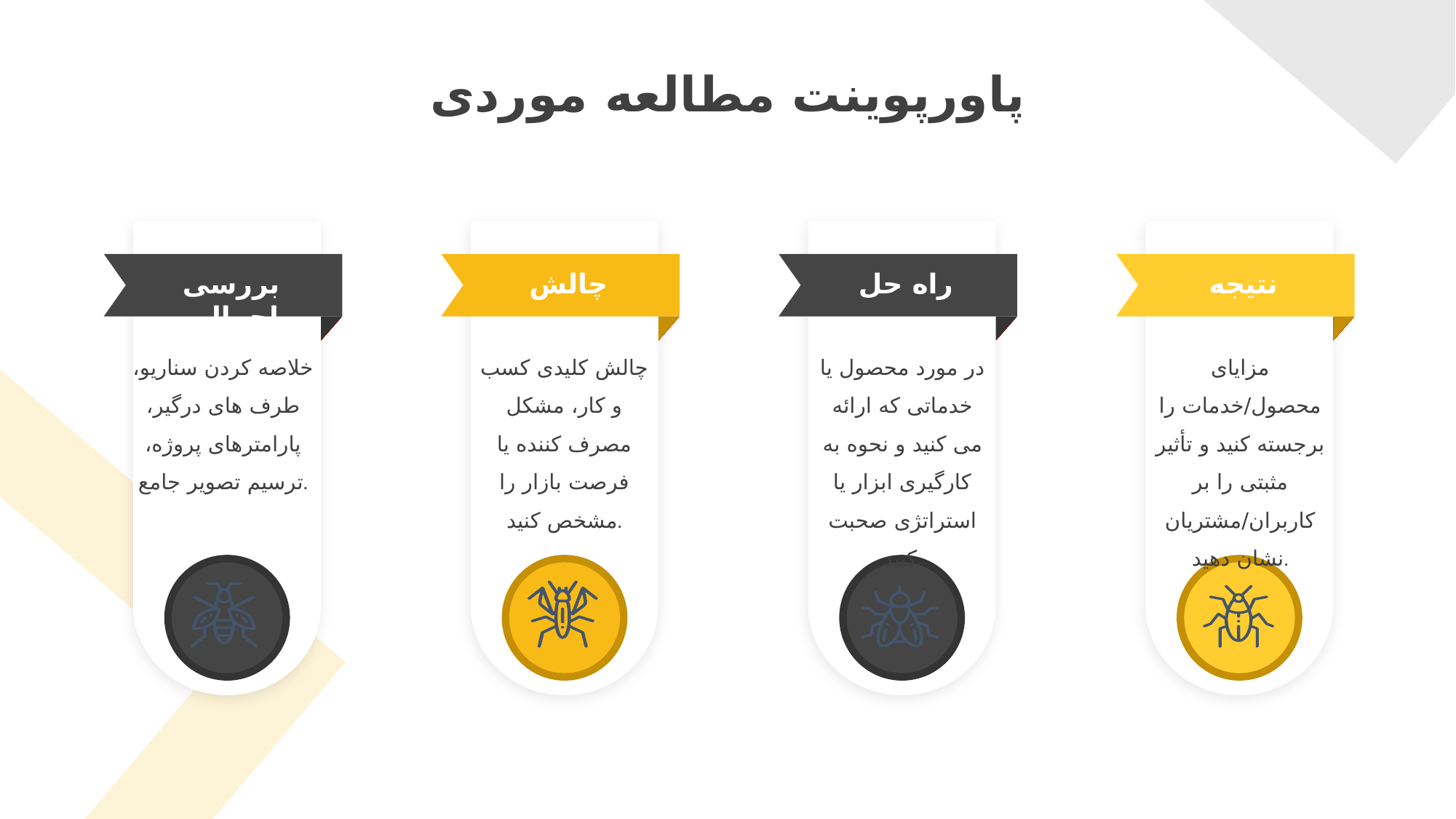

پاورپوینت مطالعه موردی

بررسی اجمالی

خلاصه کردن سناریو، طرف های درگیر، پارامترهای پروژه، ترسیم تصویر جامع.

چالش

چالش کلیدی کسب و کار، مشکل مصرف کننده یا فرصت بازار را مشخص کنید.

راه حل

در مورد محصول یا خدماتی که ارائه می کنید و نحوه به کارگیری ابزار یا استراتژی صحبت کنید.

نتیجه

مزایای محصول/خدمات را برجسته کنید و تأثیر مثبتی را بر کاربران/مشتریان نشان دهید.